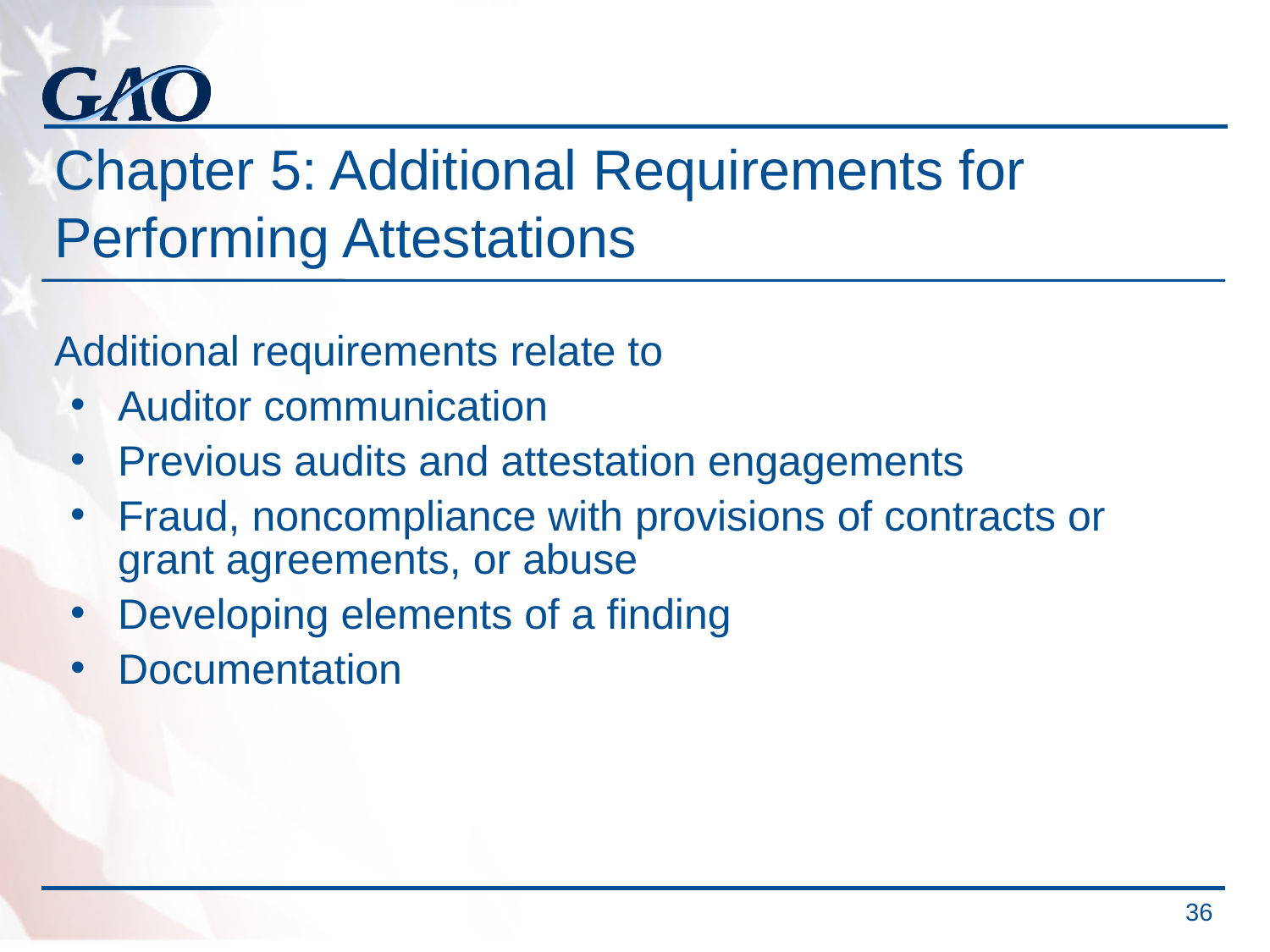

# Chapter 5: Additional Requirements for Performing Attestations
Additional requirements relate to
Auditor communication
Previous audits and attestation engagements
Fraud, noncompliance with provisions of contracts or grant agreements, or abuse
Developing elements of a finding
Documentation

36